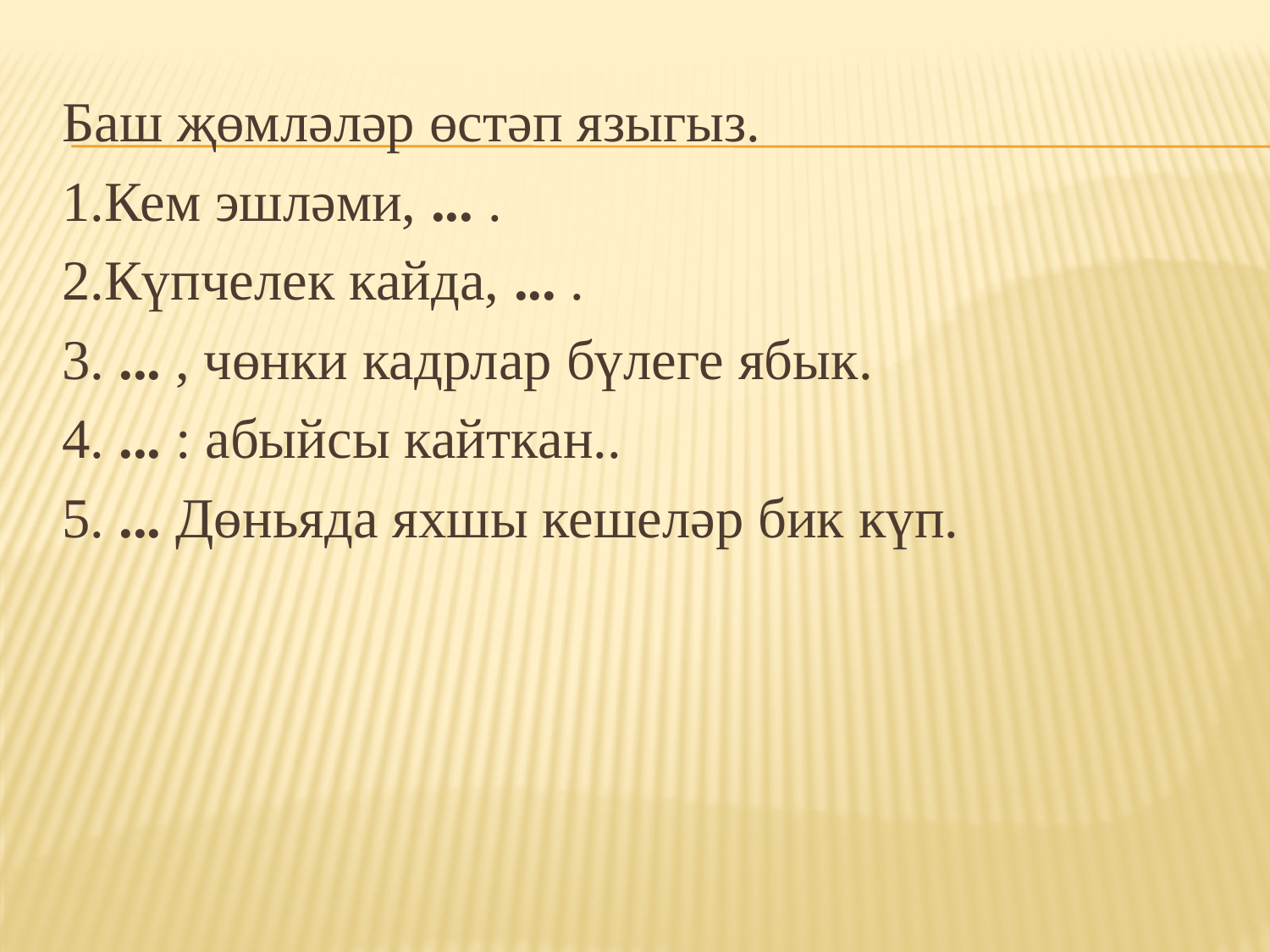

Баш җөмләләр өстәп языгыз.
1.Кем эшләми, ... .
2.Күпчелек кайда, ... .
3. ... , чөнки кадрлар бүлеге ябык.
4. ... : абыйсы кайткан..
5. ... Дөньяда яхшы кешеләр бик күп.